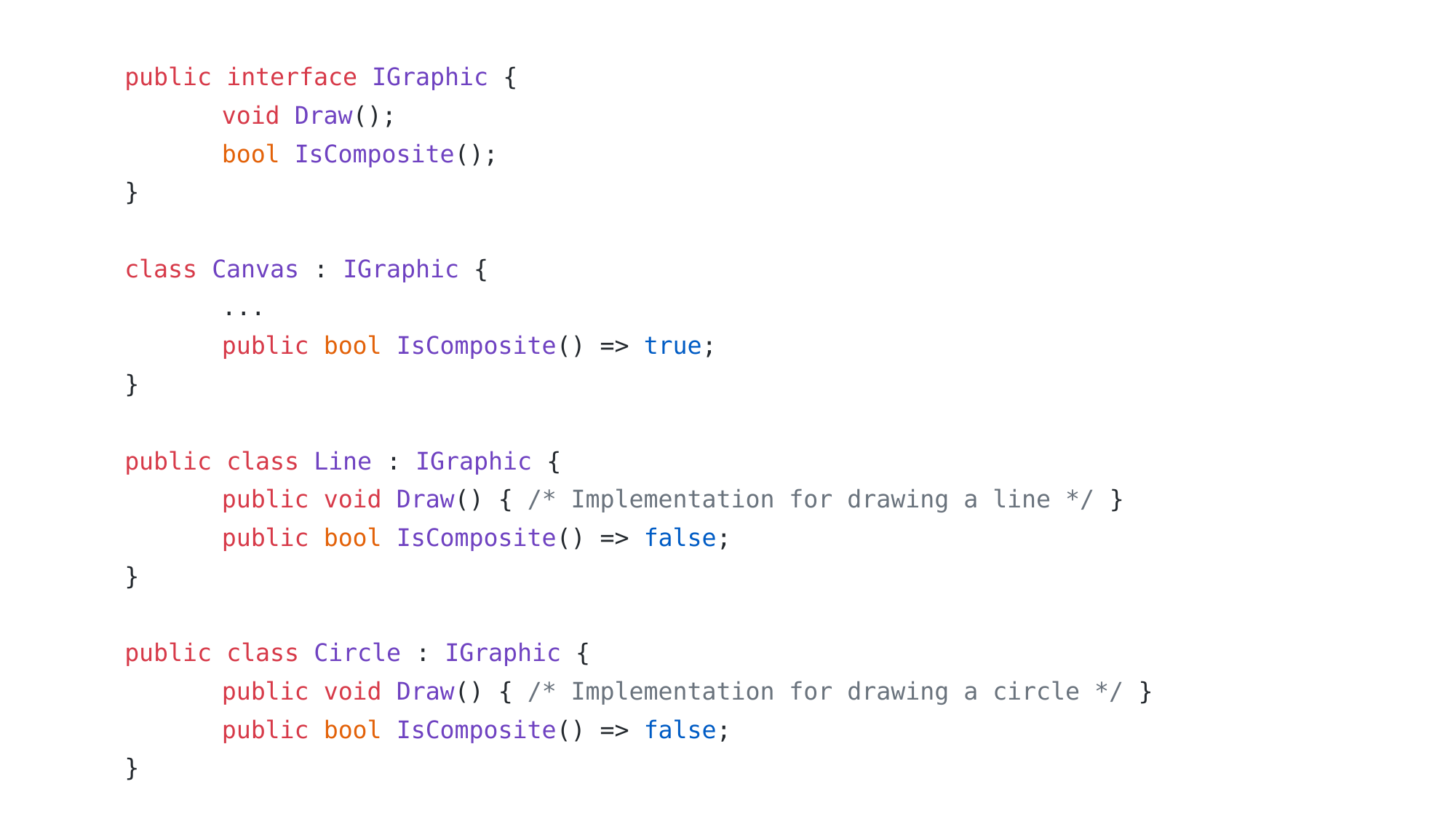

public interface IGraphic {
	void Draw();
	bool IsComposite();
}

class Canvas : IGraphic {
	...
	public bool IsComposite() => true;
}

public class Line : IGraphic {
	public void Draw() { /* Implementation for drawing a line */ }
	public bool IsComposite() => false;
}

public class Circle : IGraphic {
	public void Draw() { /* Implementation for drawing a circle */ }
 	public bool IsComposite() => false;
}